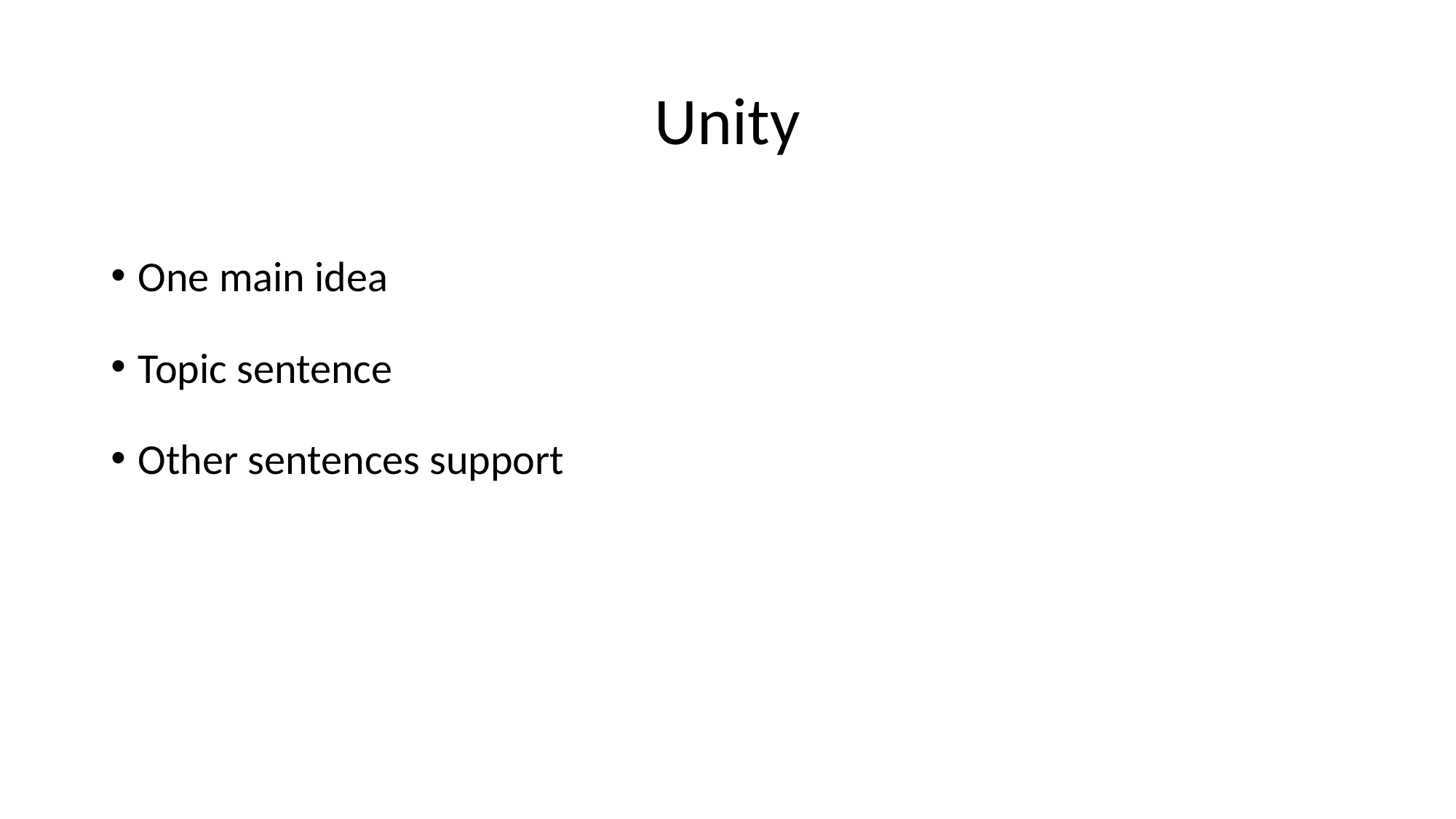

# Unity
One main idea
Topic sentence
Other sentences support